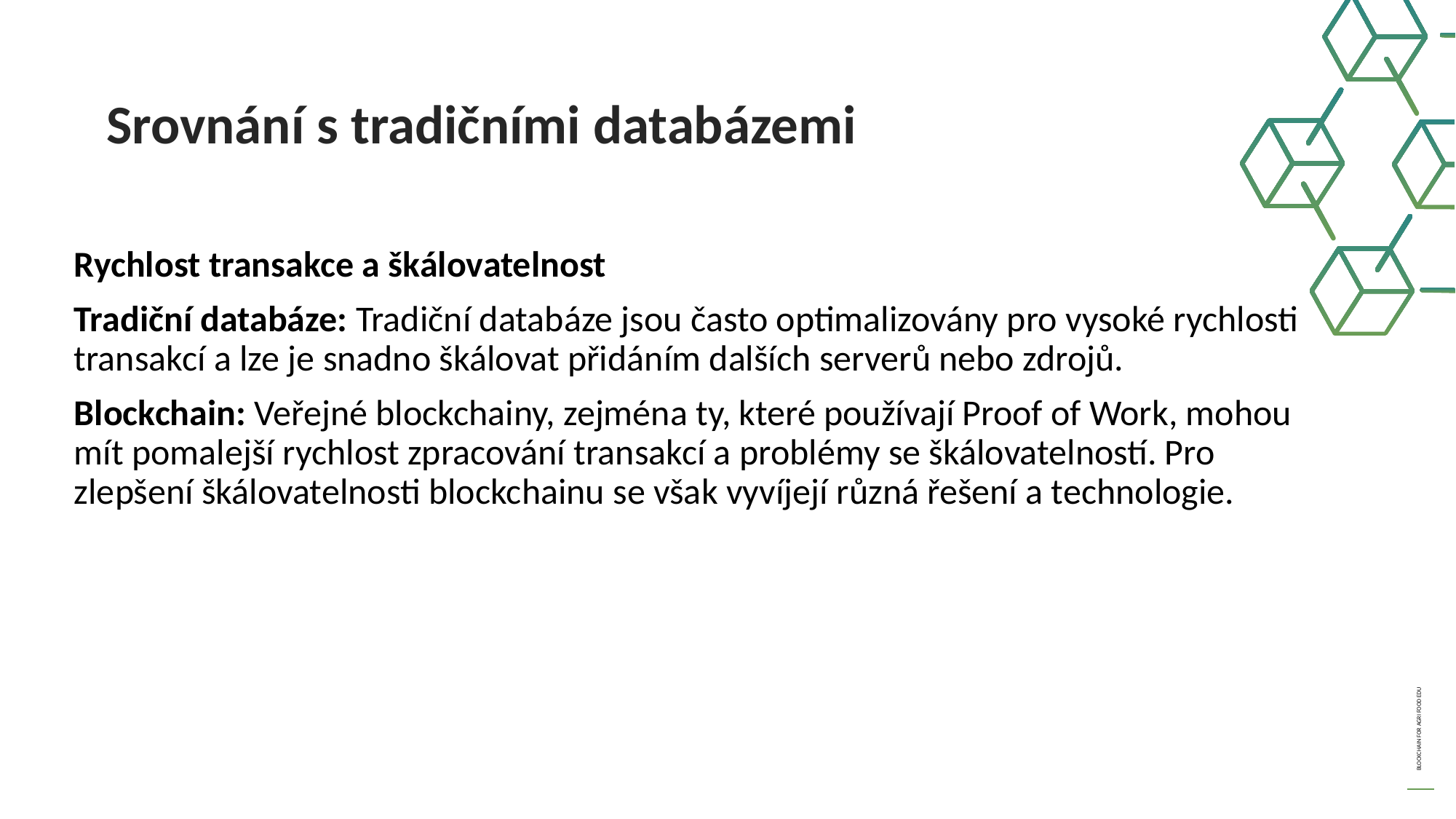

Srovnání s tradičními databázemi
Rychlost transakce a škálovatelnost
Tradiční databáze: Tradiční databáze jsou často optimalizovány pro vysoké rychlosti transakcí a lze je snadno škálovat přidáním dalších serverů nebo zdrojů.
Blockchain: Veřejné blockchainy, zejména ty, které používají Proof of Work, mohou mít pomalejší rychlost zpracování transakcí a problémy se škálovatelností. Pro zlepšení škálovatelnosti blockchainu se však vyvíjejí různá řešení a technologie.